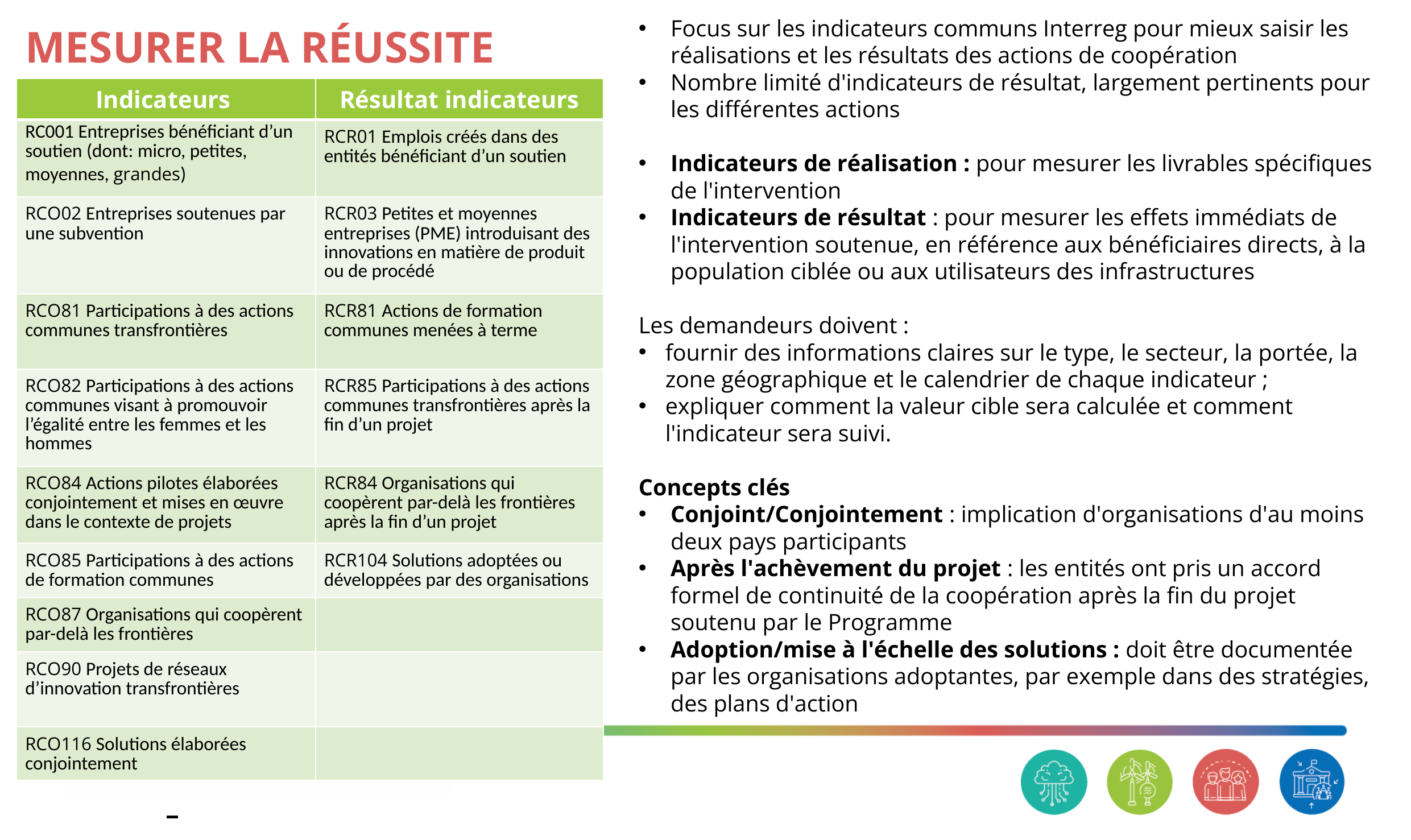

Focus sur les indicateurs communs Interreg pour mieux saisir les réalisations et les résultats des actions de coopération
Nombre limité d'indicateurs de résultat, largement pertinents pour les différentes actions

Indicateurs de réalisation : pour mesurer les livrables spécifiques de l'intervention
Indicateurs de résultat : pour mesurer les effets immédiats de l'intervention soutenue, en référence aux bénéficiaires directs, à la population ciblée ou aux utilisateurs des infrastructures

Les demandeurs doivent :
fournir des informations claires sur le type, le secteur, la portée, la zone géographique et le calendrier de chaque indicateur ;
expliquer comment la valeur cible sera calculée et comment l'indicateur sera suivi.

Concepts clés
Conjoint/Conjointement : implication d'organisations d'au moins deux pays participants
Après l'achèvement du projet : les entités ont pris un accord formel de continuité de la coopération après la fin du projet soutenu par le Programme
Adoption/mise à l'échelle des solutions : doit être documentée par les organisations adoptantes, par exemple dans des stratégies, des plans d'action
Mesurer la réussite
| Indicateurs | Résultat indicateurs |
| --- | --- |
| RC001 Entreprises bénéficiant d’un soutien (dont: micro, petites, moyennes, grandes) | RCR01 Emplois créés dans des entités bénéficiant d’un soutien |
| RCO02 Entreprises soutenues par une subvention | RCR03 Petites et moyennes entreprises (PME) introduisant des innovations en matière de produit ou de procédé |
| RCO81 Participations à des actions communes transfrontières | RCR81 Actions de formation communes menées à terme |
| RCO82 Participations à des actions communes visant à promouvoir l’égalité entre les femmes et les hommes | RCR85 Participations à des actions communes transfrontières après la fin d’un projet |
| RCO84 Actions pilotes élaborées conjointement et mises en œuvre dans le contexte de projets | RCR84 Organisations qui coopèrent par-delà les frontières après la fin d’un projet |
| RCO85 Participations à des actions de formation communes | RCR104 Solutions adoptées ou développées par des organisations |
| RCO87 Organisations qui coopèrent par-delà les frontières |  |
| RCO90 Projets de réseaux d’innovation transfrontières |  |
| RCO116 Solutions élaborées conjointement |  |
#